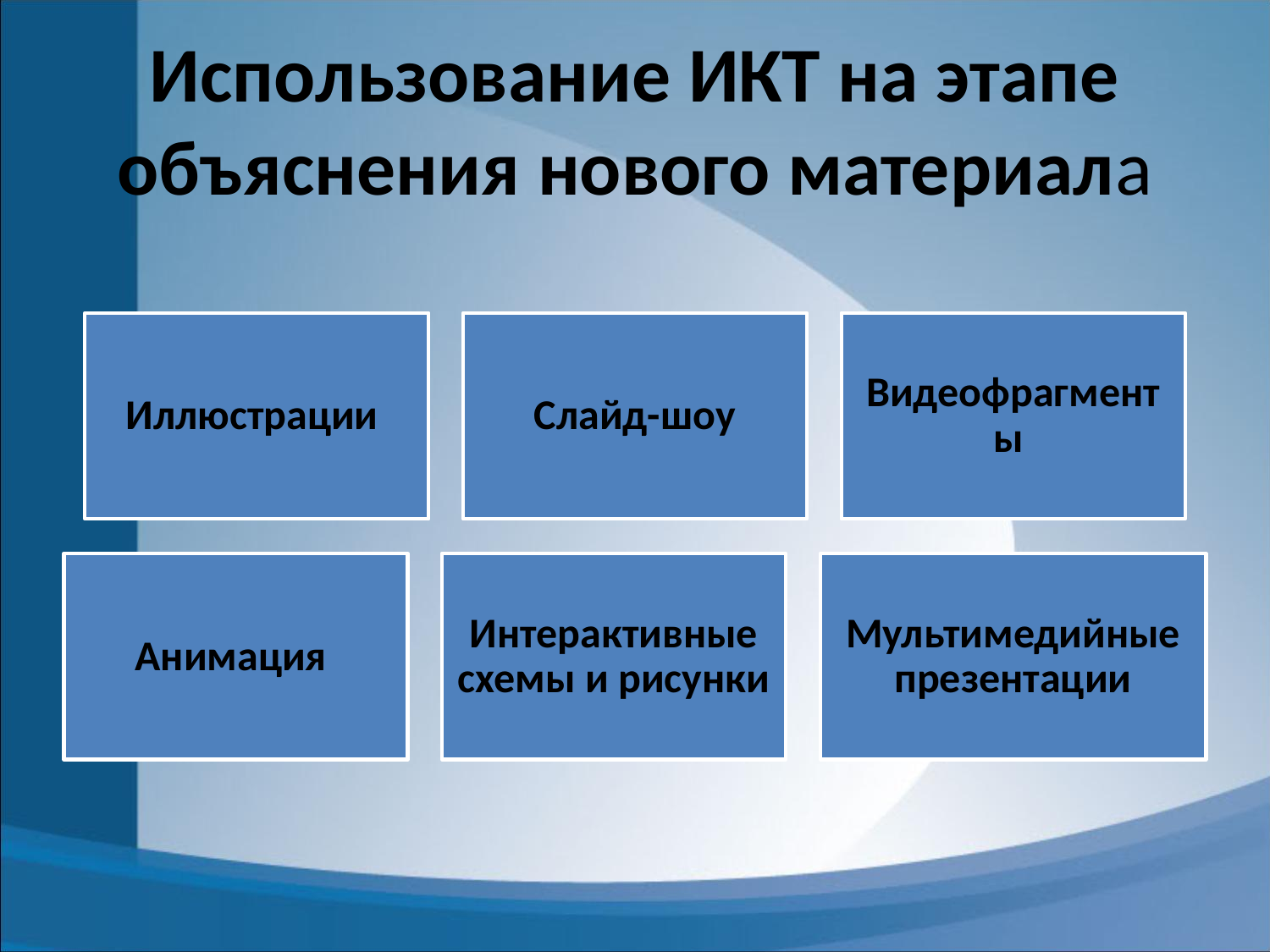

# Использование ИКТ на этапе объяснения нового материала
Иллюстрации
Слайд-шоу
Видеофрагменты
Анимация
Интерактивные схемы и рисунки
Мультимедийные презентации